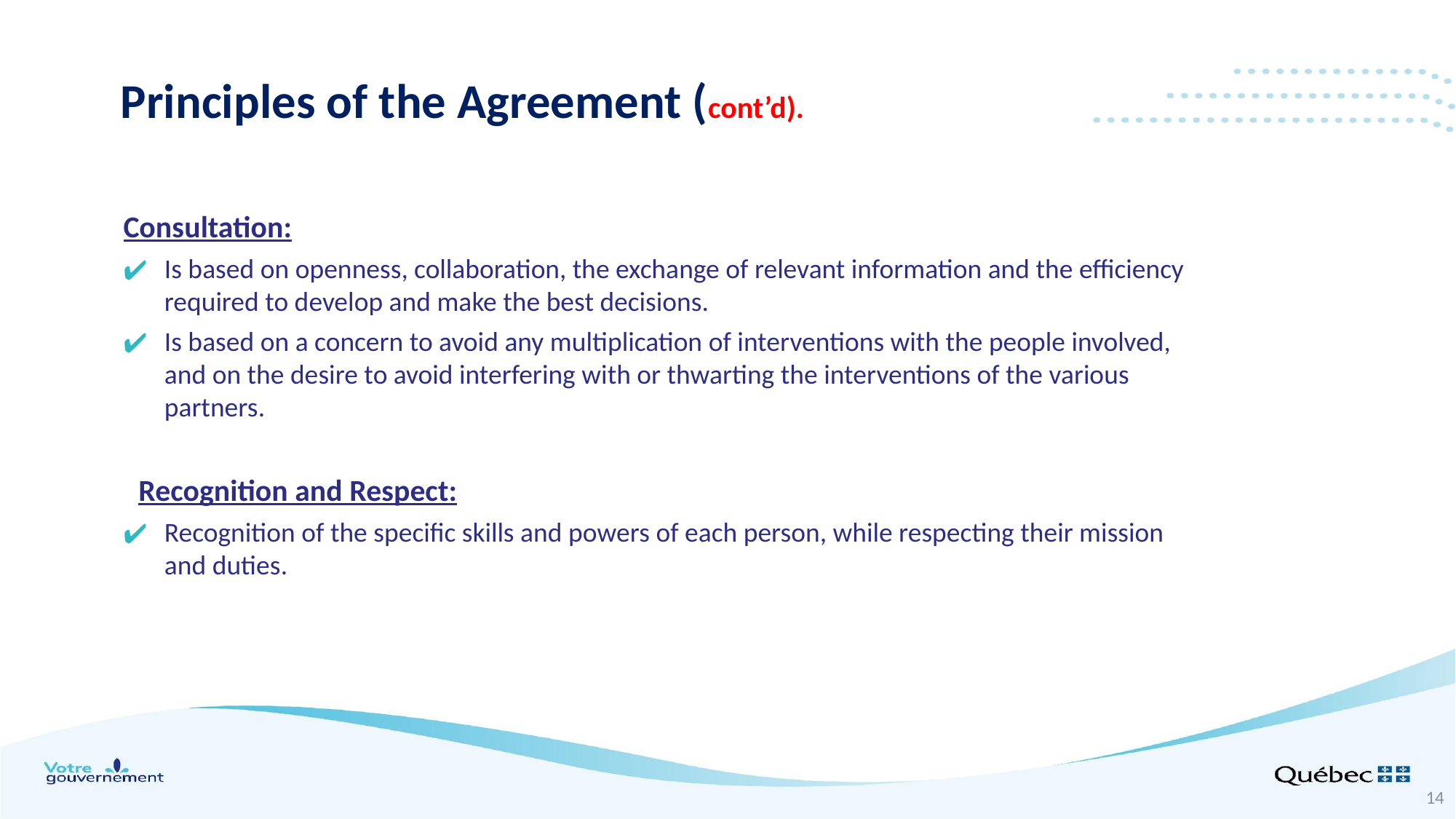

Principles of the Agreement (cont’d).

Consultation:
Is based on openness, collaboration, the exchange of relevant information and the efficiency required to develop and make the best decisions.
Is based on a concern to avoid any multiplication of interventions with the people involved, and on the desire to avoid interfering with or thwarting the interventions of the various partners.

Recognition and Respect:
Recognition of the specific skills and powers of each person, while respecting their mission and duties.
14